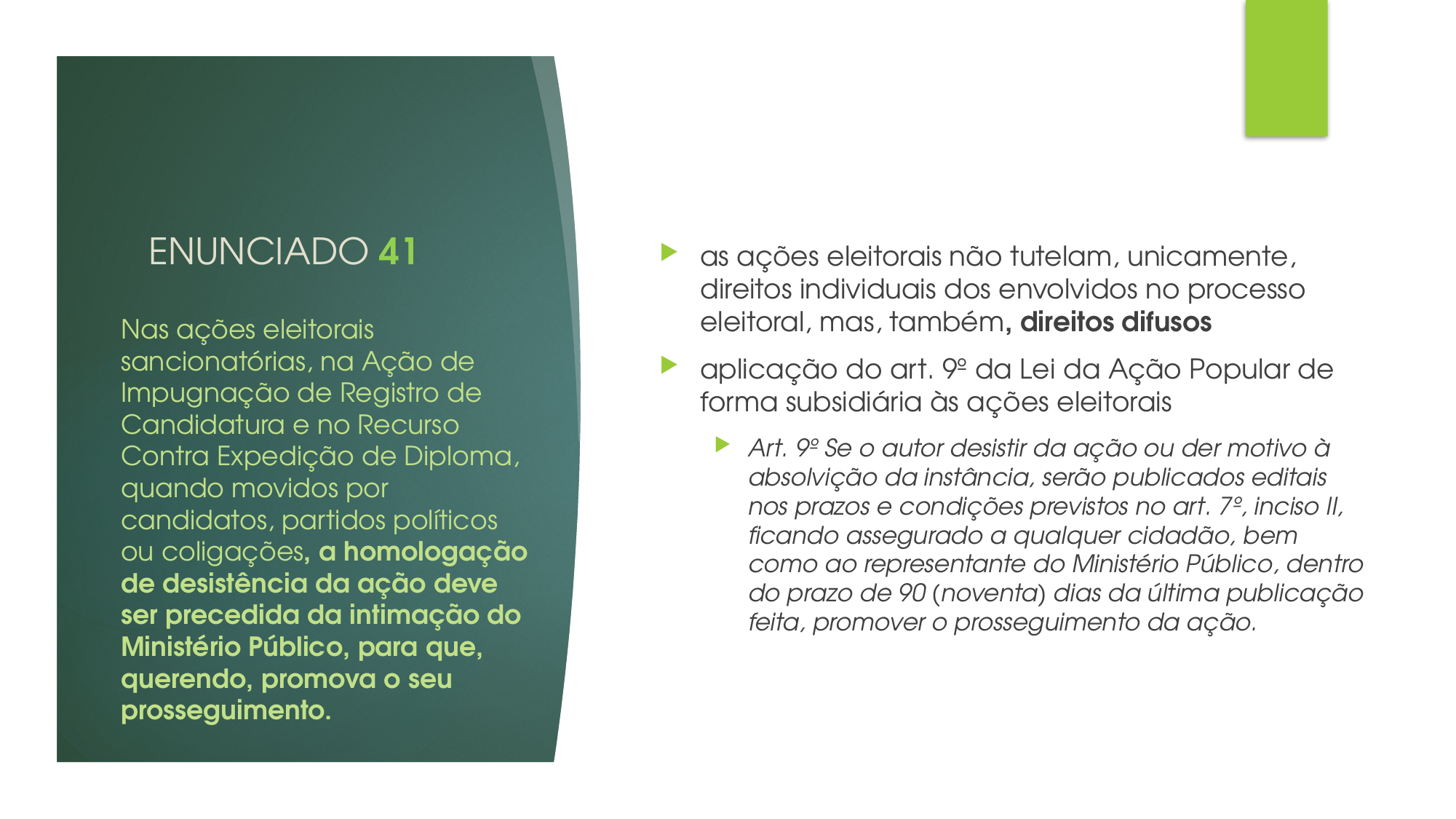

as ações eleitorais não tutelam, unicamente, direitos individuais dos envolvidos no processo eleitoral, mas, também, direitos difusos
aplicação do art. 9º da Lei da Ação Popular de forma subsidiária às ações eleitorais
Art. 9º Se o autor desistir da ação ou der motivo à absolvição da instância, serão publicados editais nos prazos e condições previstos no art. 7º, inciso II, ficando assegurado a qualquer cidadão, bem como ao representante do Ministério Público, dentro do prazo de 90 (noventa) dias da última publicação feita, promover o prosseguimento da ação.
# ENUNCIADO 41
Nas ações eleitorais sancionatórias, na Ação de Impugnação de Registro de Candidatura e no Recurso Contra Expedição de Diploma, quando movidos por candidatos, partidos políticos ou coligações, a homologação de desistência da ação deve ser precedida da intimação do Ministério Público, para que, querendo, promova o seu prosseguimento.